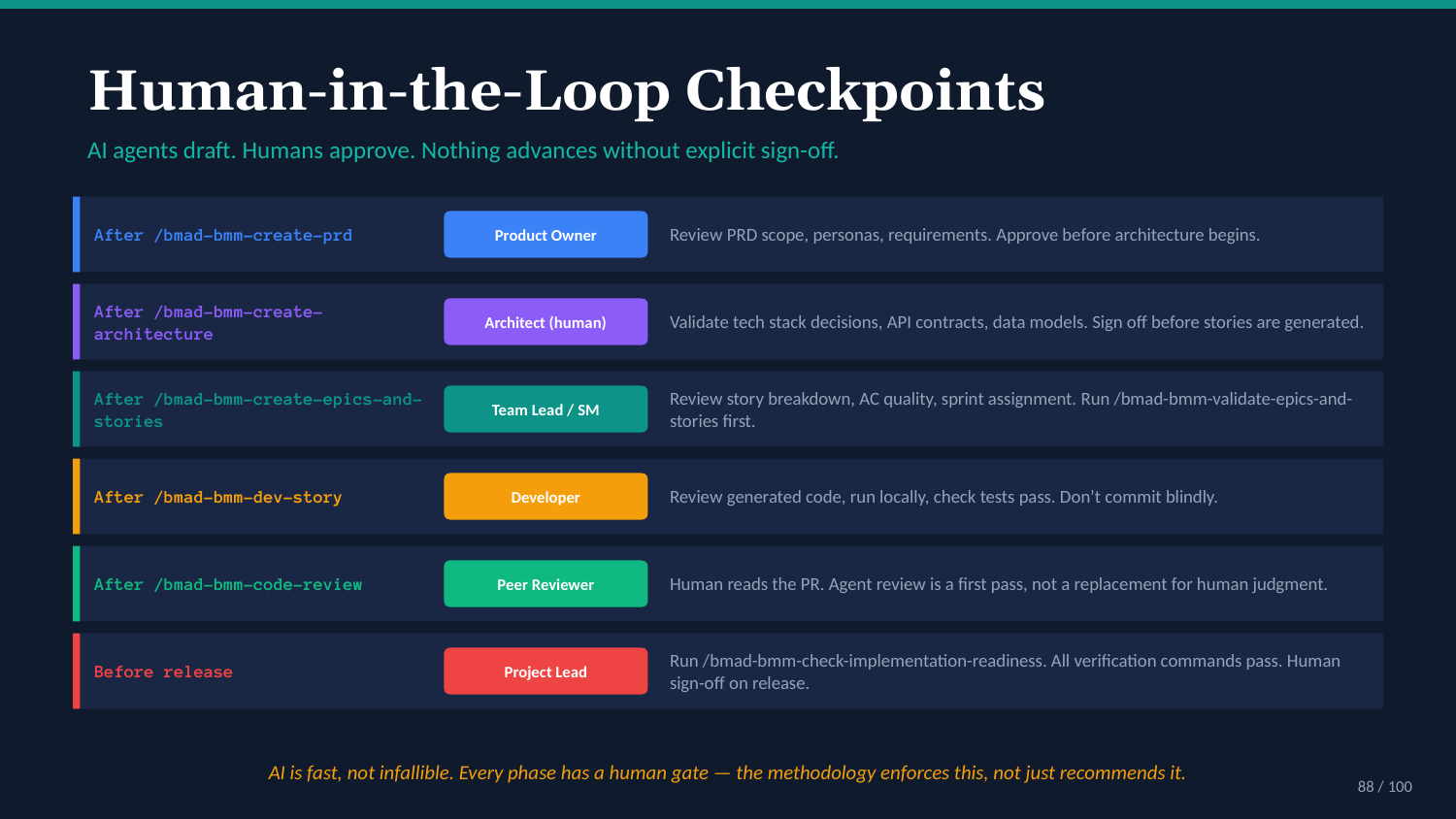

Human-in-the-Loop Checkpoints
AI agents draft. Humans approve. Nothing advances without explicit sign-off.

After /bmad-bmm-create-prd
Review PRD scope, personas, requirements. Approve before architecture begins.

Product Owner

After /bmad-bmm-create-architecture
Validate tech stack decisions, API contracts, data models. Sign off before stories are generated.

Architect (human)

After /bmad-bmm-create-epics-and-stories
Review story breakdown, AC quality, sprint assignment. Run /bmad-bmm-validate-epics-and-stories first.

Team Lead / SM

After /bmad-bmm-dev-story
Review generated code, run locally, check tests pass. Don’t commit blindly.

Developer

After /bmad-bmm-code-review
Human reads the PR. Agent review is a first pass, not a replacement for human judgment.

Peer Reviewer

Before release
Run /bmad-bmm-check-implementation-readiness. All verification commands pass. Human sign-off on release.

Project Lead
AI is fast, not infallible. Every phase has a human gate — the methodology enforces this, not just recommends it.
88 / 100